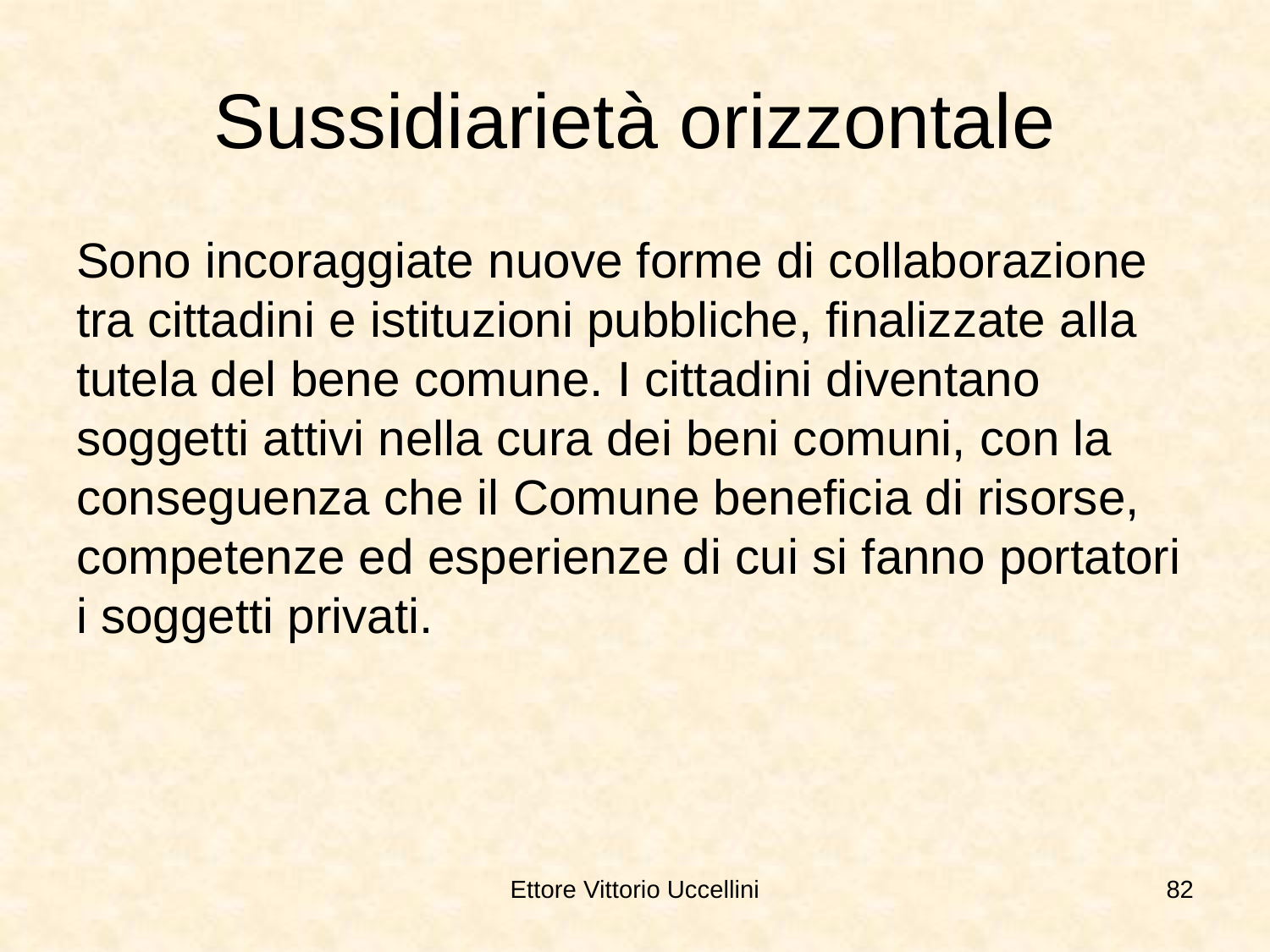

# Sussidiarietà orizzontale
Sono incoraggiate nuove forme di collaborazione tra cittadini e istituzioni pubbliche, finalizzate alla tutela del bene comune. I cittadini diventano soggetti attivi nella cura dei beni comuni, con la conseguenza che il Comune beneficia di risorse, competenze ed esperienze di cui si fanno portatori i soggetti privati.
Ettore Vittorio Uccellini
82